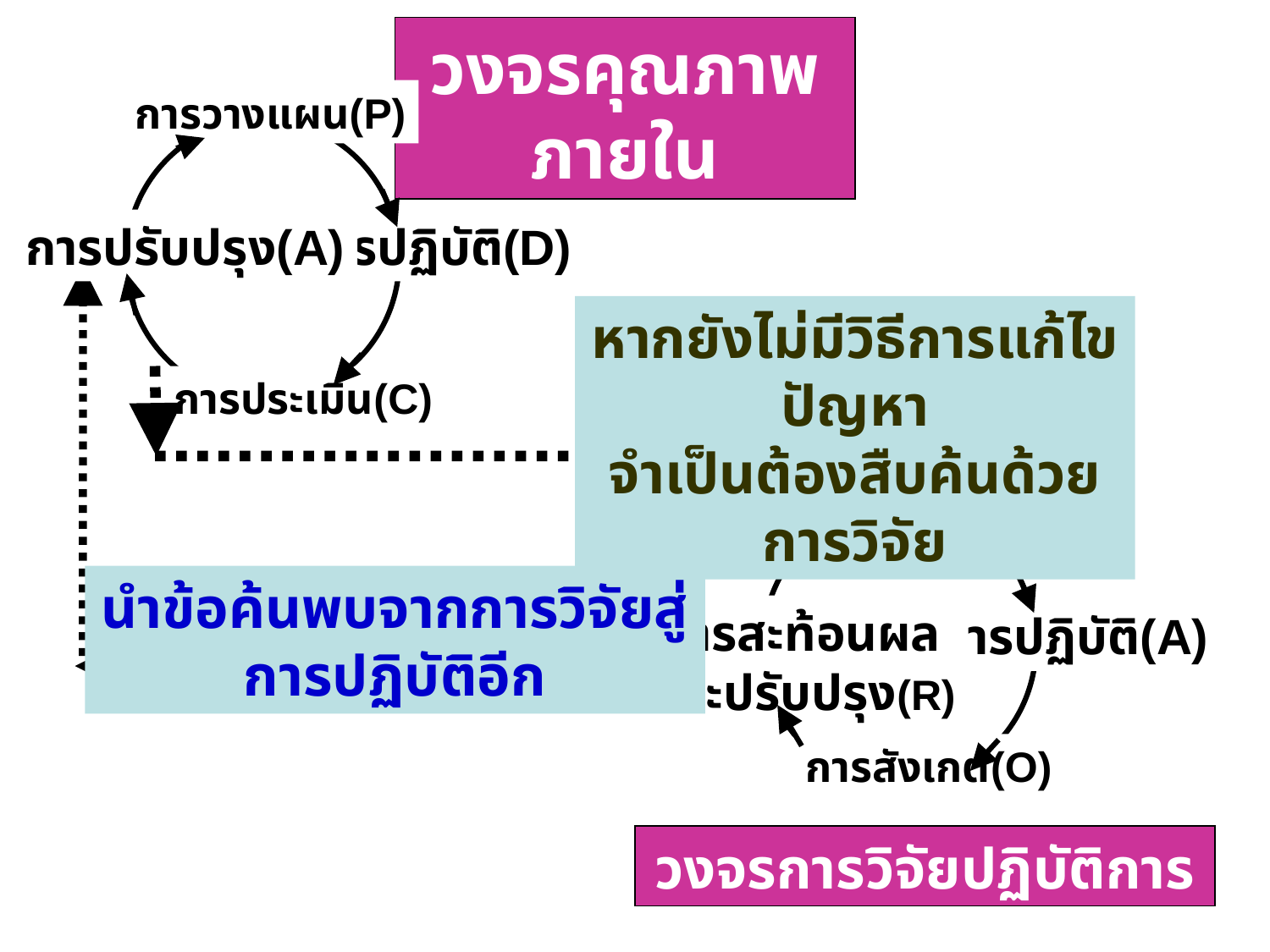

วงจรคุณภาพภายใน
การวางแผน(P)

การปรับปรุง(A)
การปฏิบัติ(D)

การประเมิน(C)

หากยังไม่มีวิธีการแก้ไขปัญหา
จำเป็นต้องสืบค้นด้วยการวิจัย

การวางแผน(P)

การสะท้อนผล
และปรับปรุง(R)
การปฏิบัติ(A)

การสังเกต(O)

นำข้อค้นพบจากการวิจัยสู่การปฏิบัติอีก

วงจรการวิจัยปฏิบัติการ